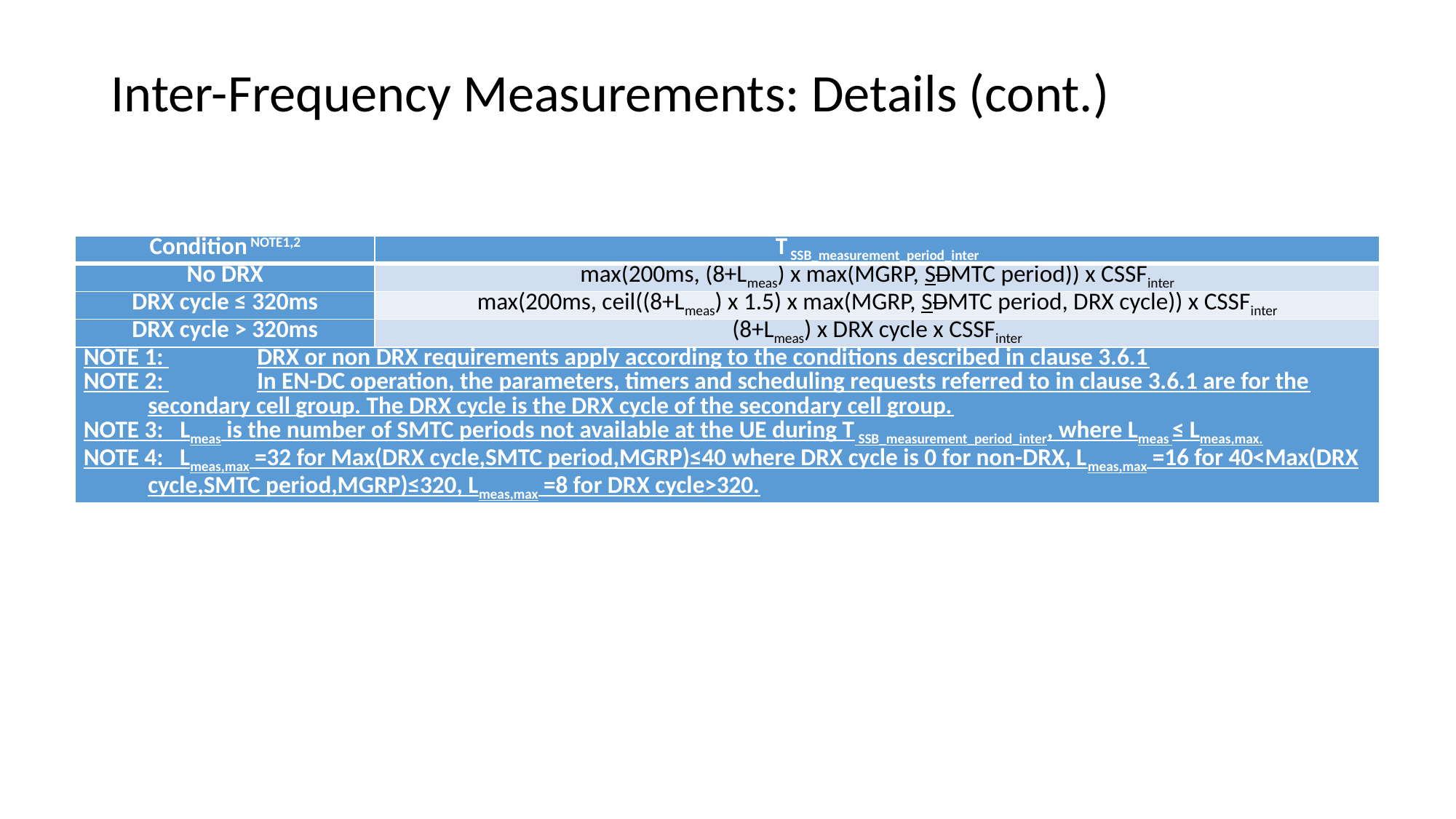

# Inter-Frequency Measurements: Details (cont.)
| Condition NOTE1,2 | T SSB\_measurement\_period\_inter |
| --- | --- |
| No DRX | max(200ms, (8+Lmeas) x max(MGRP, SDMTC period)) x CSSFinter |
| DRX cycle ≤ 320ms | max(200ms, ceil((8+Lmeas) x 1.5) x max(MGRP, SDMTC period, DRX cycle)) x CSSFinter |
| DRX cycle > 320ms | (8+Lmeas) x DRX cycle x CSSFinter |
| NOTE 1: DRX or non DRX requirements apply according to the conditions described in clause 3.6.1 NOTE 2: In EN-DC operation, the parameters, timers and scheduling requests referred to in clause 3.6.1 are for the secondary cell group. The DRX cycle is the DRX cycle of the secondary cell group. NOTE 3:   Lmeas is the number of SMTC periods not available at the UE during T SSB\_measurement\_period\_inter, where Lmeas ≤ Lmeas,max. NOTE 4: Lmeas,max =32 for Max(DRX cycle,SMTC period,MGRP)≤40 where DRX cycle is 0 for non-DRX, Lmeas,max =16 for 40<Max(DRX cycle,SMTC period,MGRP)≤320, Lmeas,max =8 for DRX cycle>320. |  |